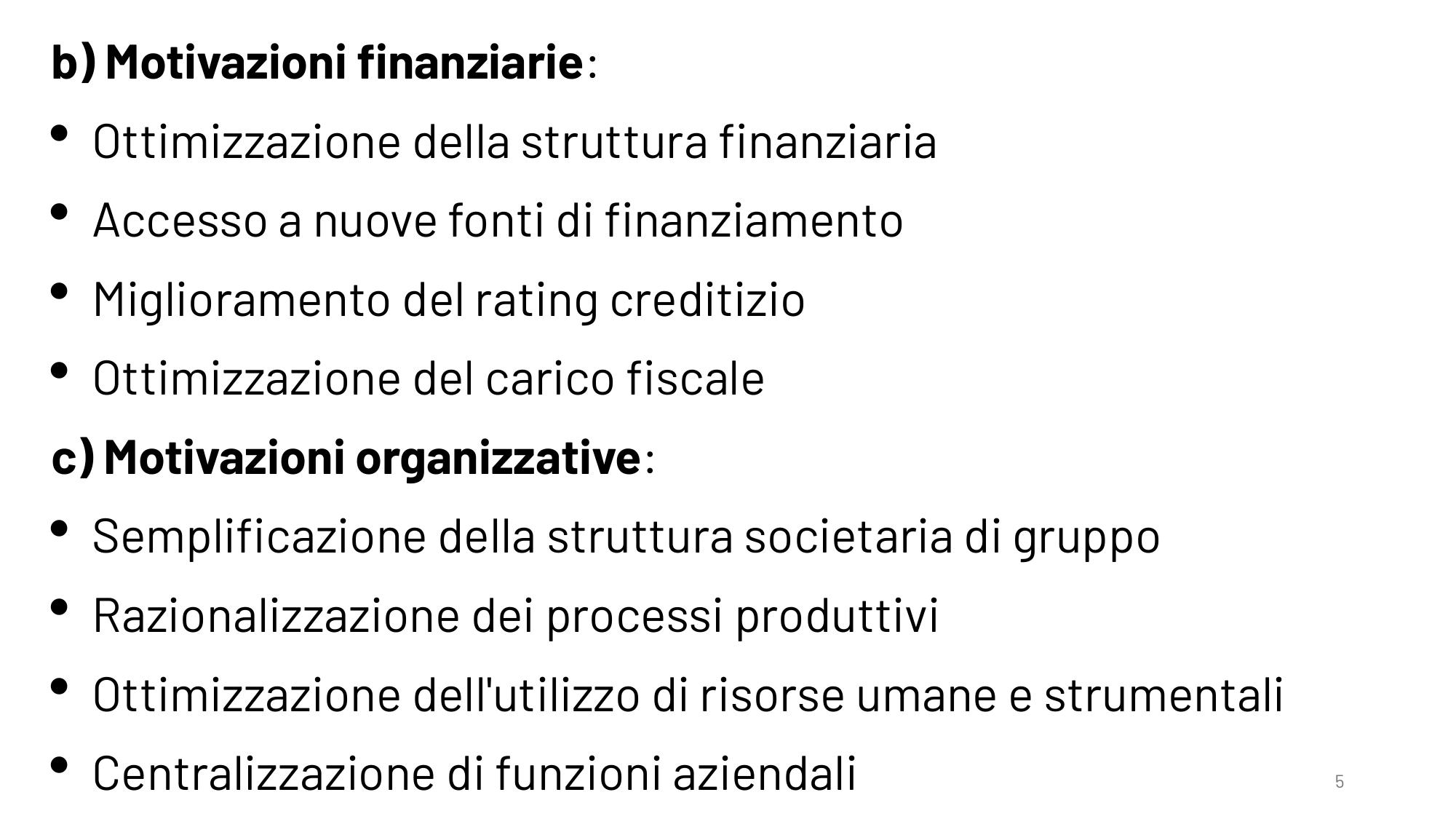

b) Motivazioni finanziarie:
Ottimizzazione della struttura finanziaria
Accesso a nuove fonti di finanziamento
Miglioramento del rating creditizio
Ottimizzazione del carico fiscale
c) Motivazioni organizzative:
Semplificazione della struttura societaria di gruppo
Razionalizzazione dei processi produttivi
Ottimizzazione dell'utilizzo di risorse umane e strumentali
Centralizzazione di funzioni aziendali

5